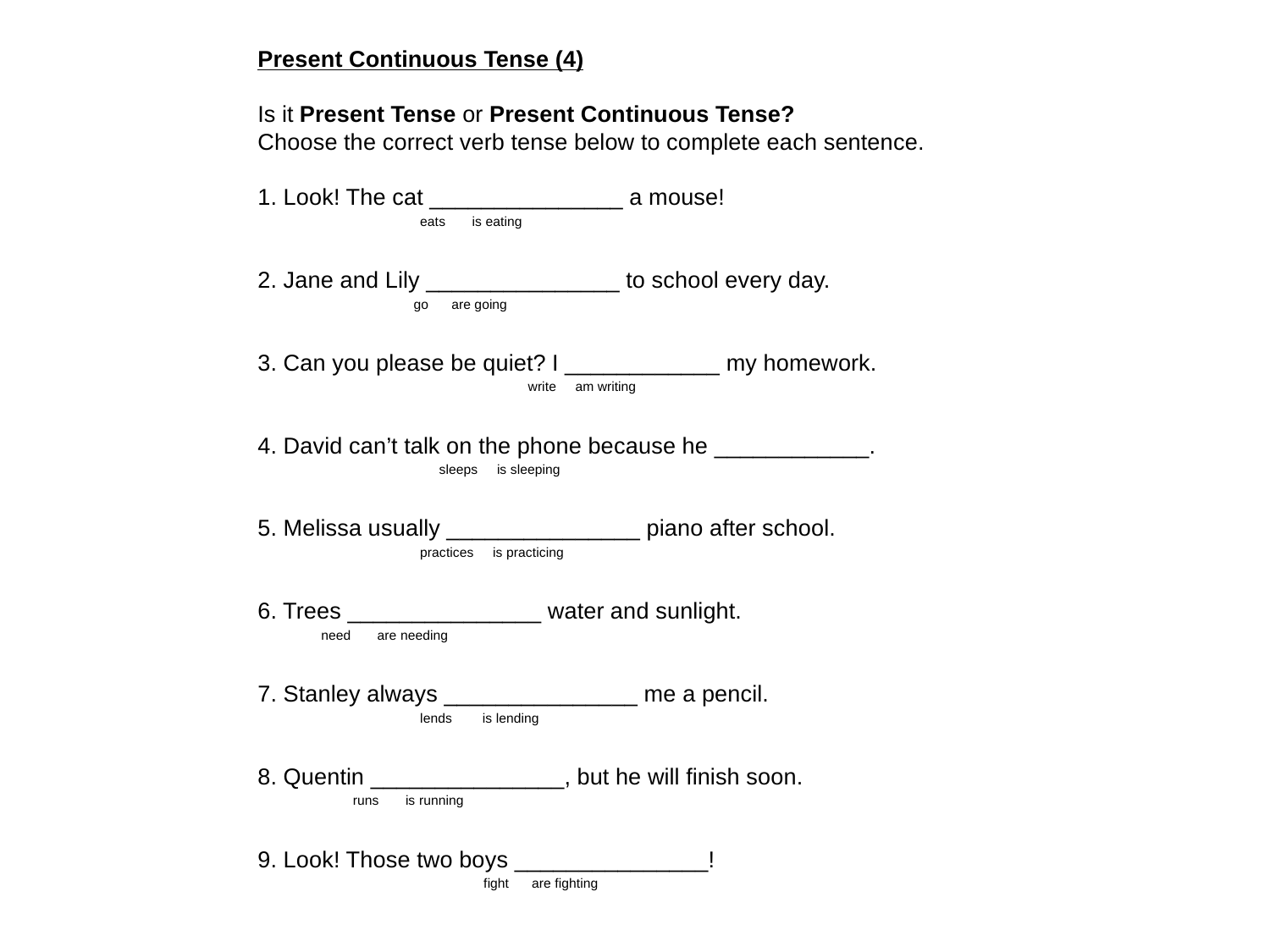

# Present Continuous Tense (4)   Is it Present Tense or Present Continuous Tense? Choose the correct verb tense below to complete each sentence.   1. Look! The cat _______________ a mouse! eats       is eating   2. Jane and Lily _______________ to school every day. go    are going   3. Can you please be quiet? I ____________ my homework. write     am writing   4. David can’t talk on the phone because he ____________. sleeps     is sleeping   5. Melissa usually _______________ piano after school. practices     is practicing   6. Trees _______________ water and sunlight. need       are needing   7. Stanley always _______________ me a pencil. lends        is lending   8. Quentin _______________, but he will finish soon. runs       is running   9. Look! Those two boys _______________! fight      are fighting